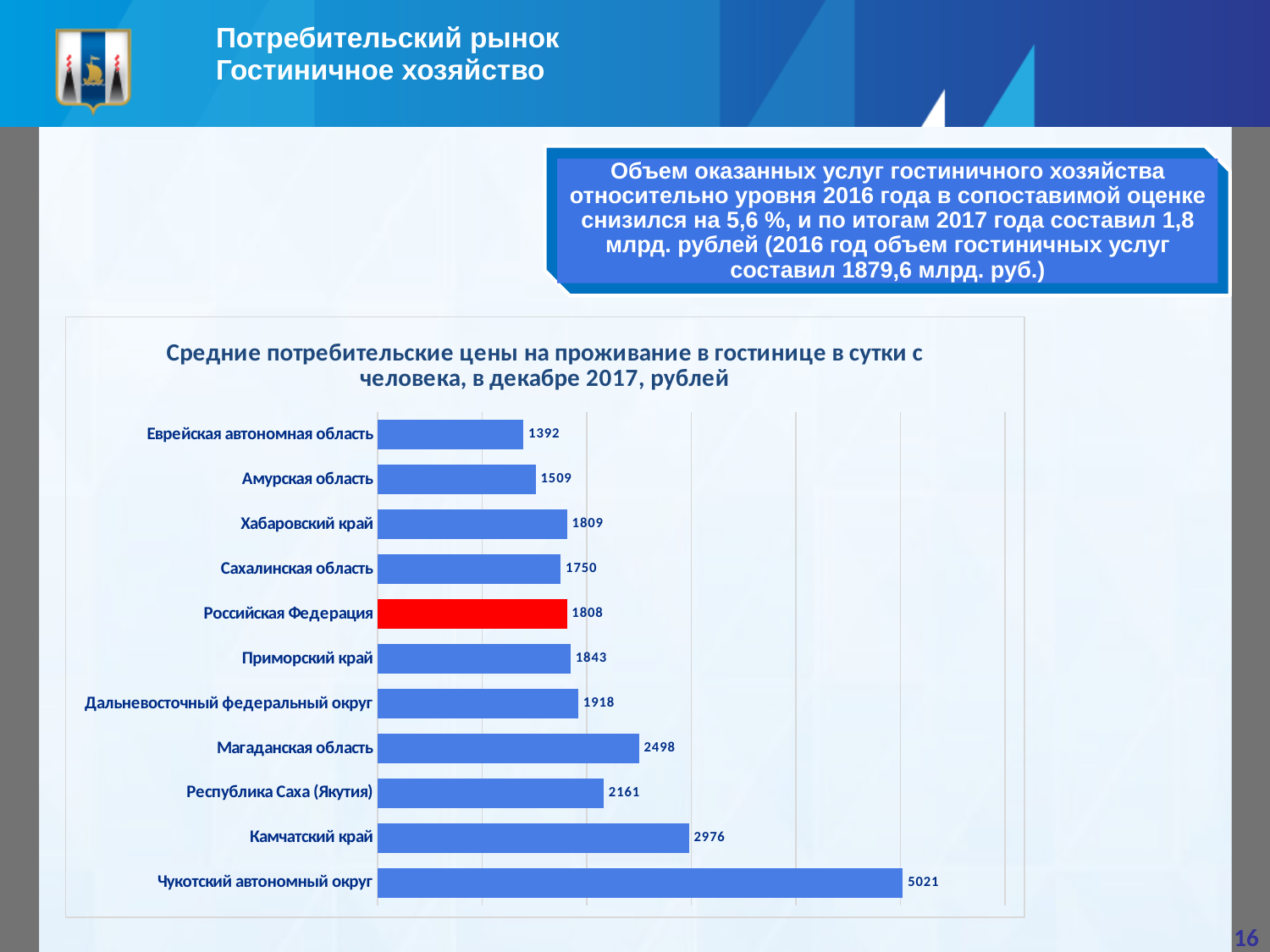

Потребительский рынок
Гостиничное хозяйство

Объем оказанных услуг гостиничного хозяйства относительно уровня 2016 года в сопоставимой оценке снизился на 5,6 %, и по итогам 2017 года составил 1,8 млрд. рублей (2016 год объем гостиничных услуг составил 1879,6 млрд. руб.)

### Chart: Средние потребительские цены на проживание в гостинице в сутки с человека, в декабре 2017, рублей

| Category | 2016 |
|---|---|
| Чукотский автономный округ | 5021.26 |
| Камчатский край | 2975.71 |
| Республика Саха (Якутия) | 2161.45 |
| Магаданская область | 2497.56 |
| Дальневосточный федеральный округ | 1918.08 |
| Приморский край | 1843.06 |
| Российская Федерация | 1808.34 |
| Сахалинская область | 1749.97 |
| Хабаровский край | 1809.1 |
| Амурская область | 1508.9 |
| Еврейская автономная область | 1392.48 |
16